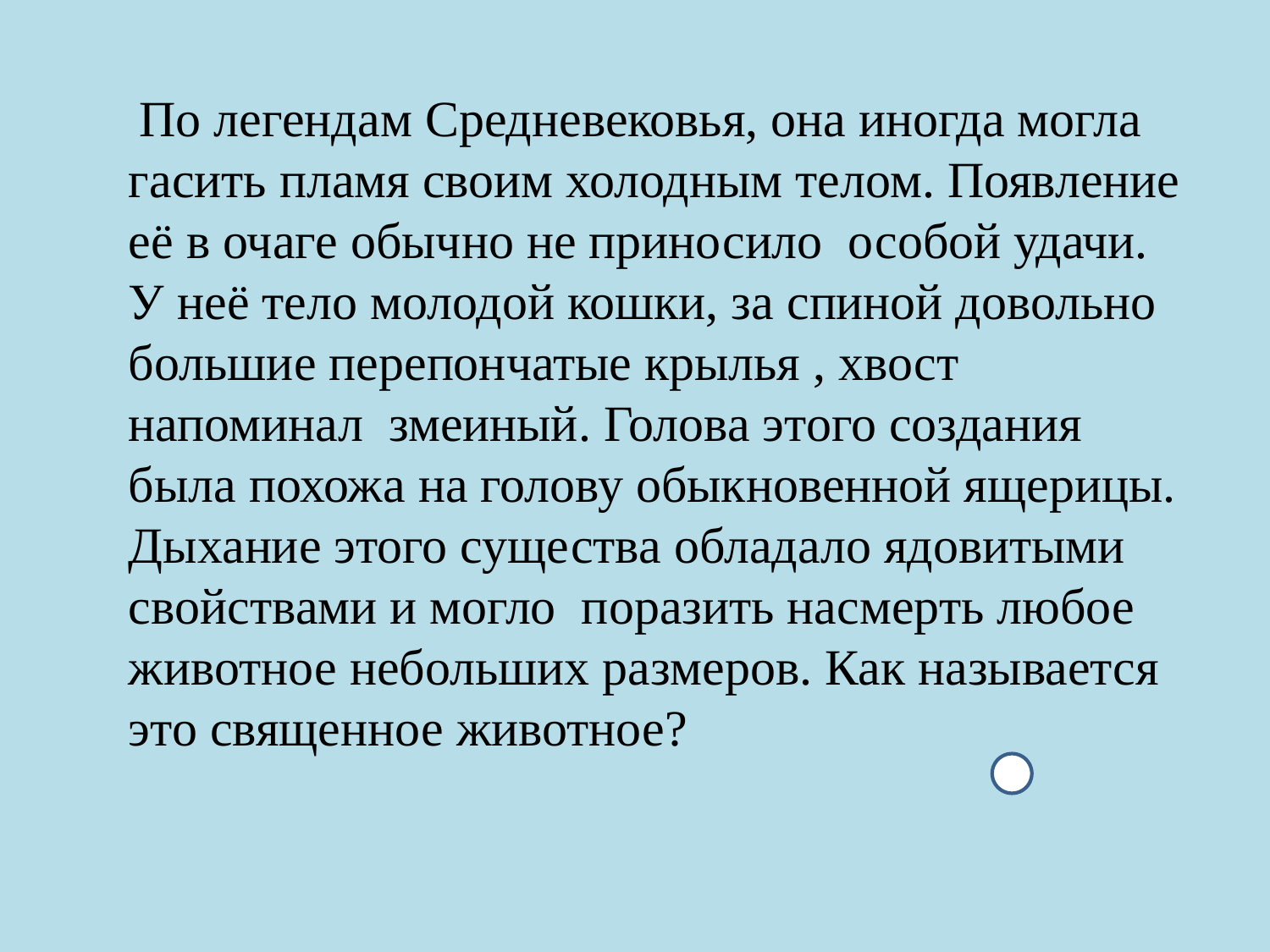

#
     По легендам Средневековья, она иногда могла  гасить пламя своим холодным телом. Появление её в очаге обычно не приносило  особой удачи. У неё тело молодой кошки, за спиной довольно большие перепончатые крылья , хвост напоминал  змеиный. Голова этого создания была похожа на голову обыкновенной ящерицы. Дыхание этого существа обладало ядовитыми свойствами и могло  поразить насмерть любое животное небольших размеров. Как называется это священное животное?